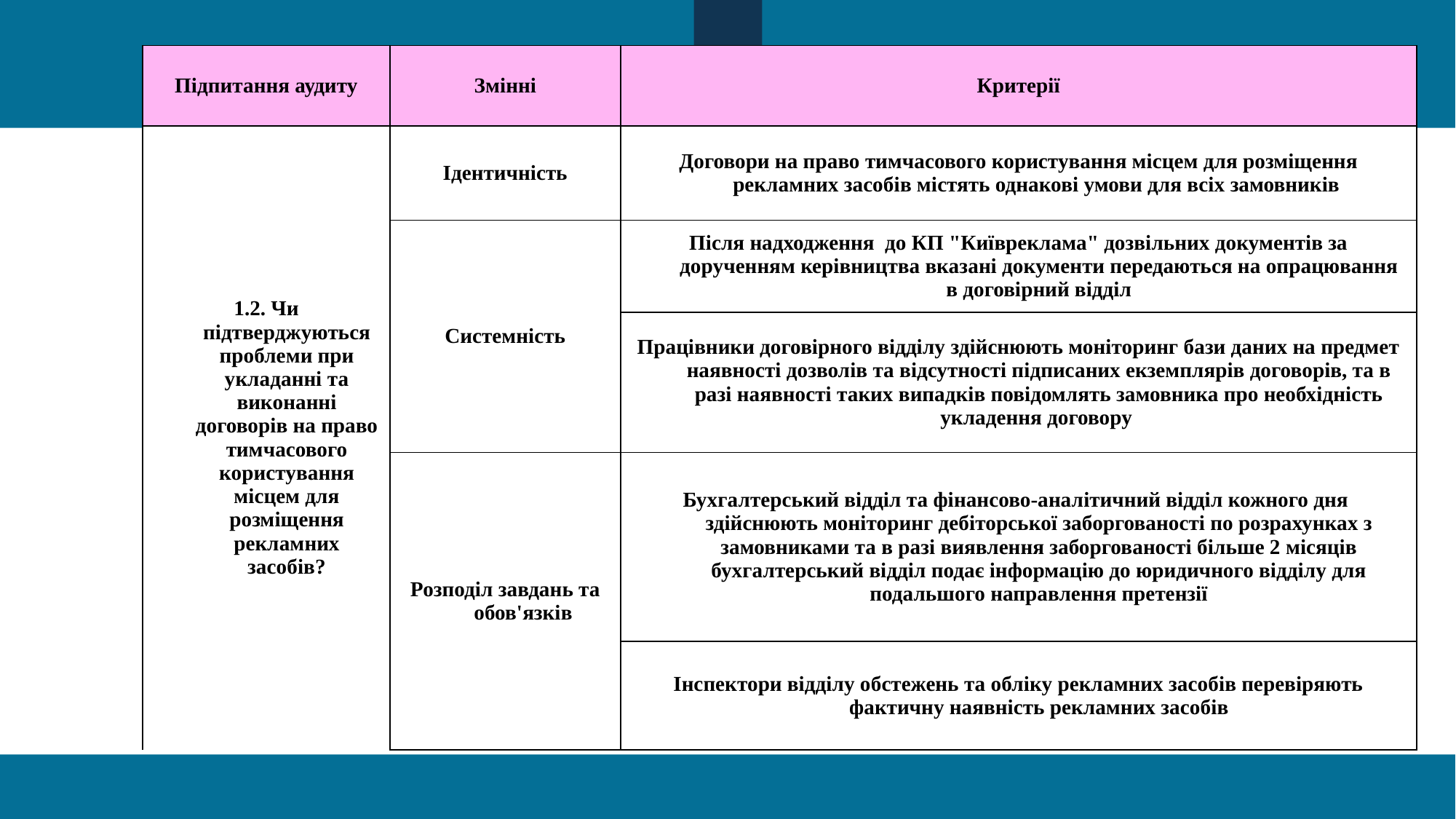

| Підпитання аудиту | Змінні | Критерії |
| --- | --- | --- |
| 1.2. Чи підтверджуються проблеми при укладанні та виконанні договорів на право тимчасового користування місцем для розміщення рекламних засобів? | Ідентичність | Договори на право тимчасового користування місцем для розміщення рекламних засобів містять однакові умови для всіх замовників |
|  | Системність | Після надходження до КП "Київреклама" дозвільних документів за дорученням керівництва вказані документи передаються на опрацювання в договірний відділ |
|  |  | Працівники договірного відділу здійснюють моніторинг бази даних на предмет наявності дозволів та відсутності підписаних екземплярів договорів, та в разі наявності таких випадків повідомлять замовника про необхідність укладення договору |
|  | Розподіл завдань та обов'язків | Бухгалтерський відділ та фінансово-аналітичний відділ кожного дня здійснюють моніторинг дебіторської заборгованості по розрахунках з замовниками та в разі виявлення заборгованості більше 2 місяців бухгалтерський відділ подає інформацію до юридичного відділу для подальшого направлення претензії |
|  |  | Інспектори відділу обстежень та обліку рекламних засобів перевіряють фактичну наявність рекламних засобів |